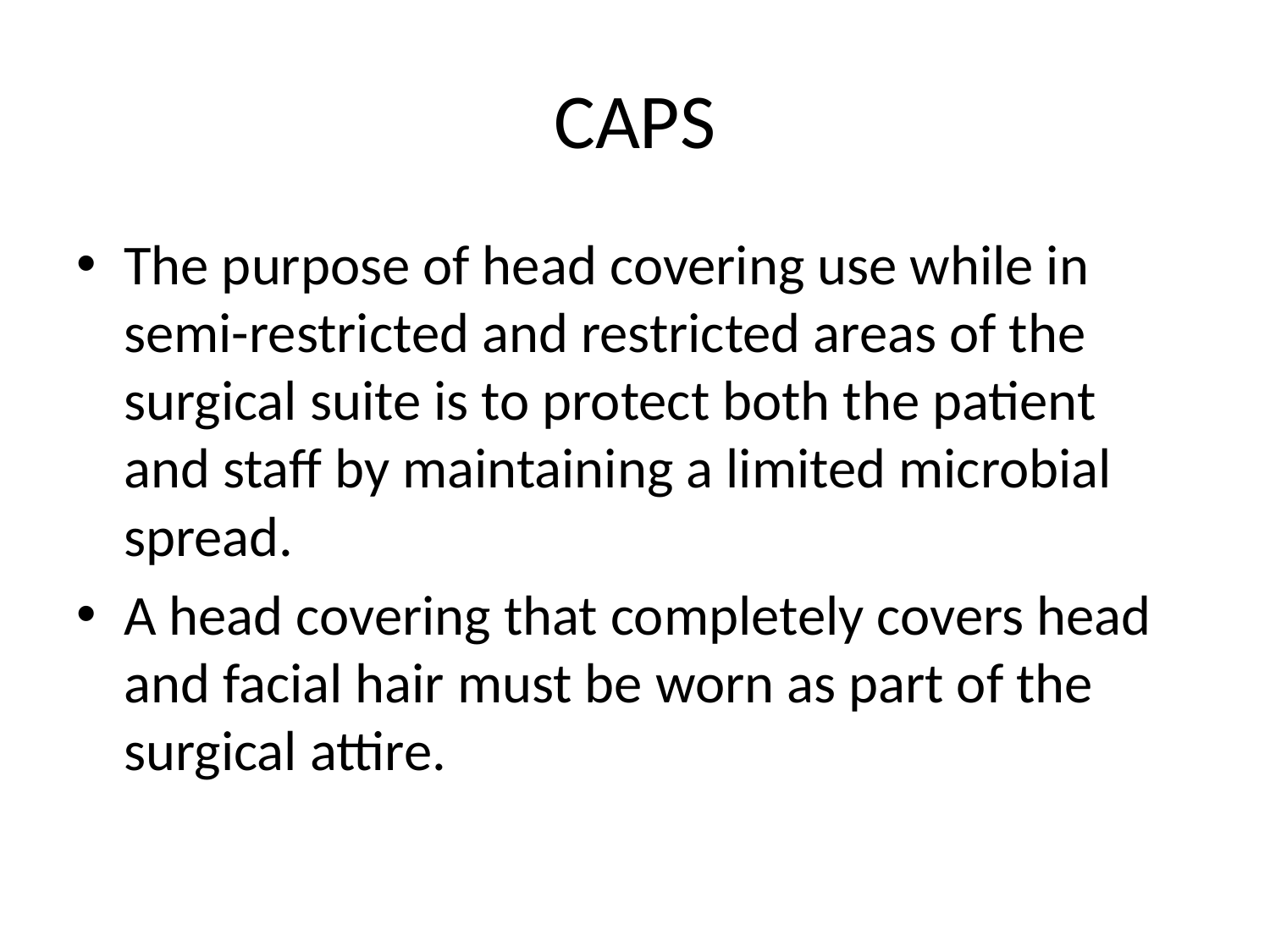

# CAPS
The purpose of head covering use while in semi-restricted and restricted areas of the surgical suite is to protect both the patient and staff by maintaining a limited microbial spread.
A head covering that completely covers head and facial hair must be worn as part of the surgical attire.